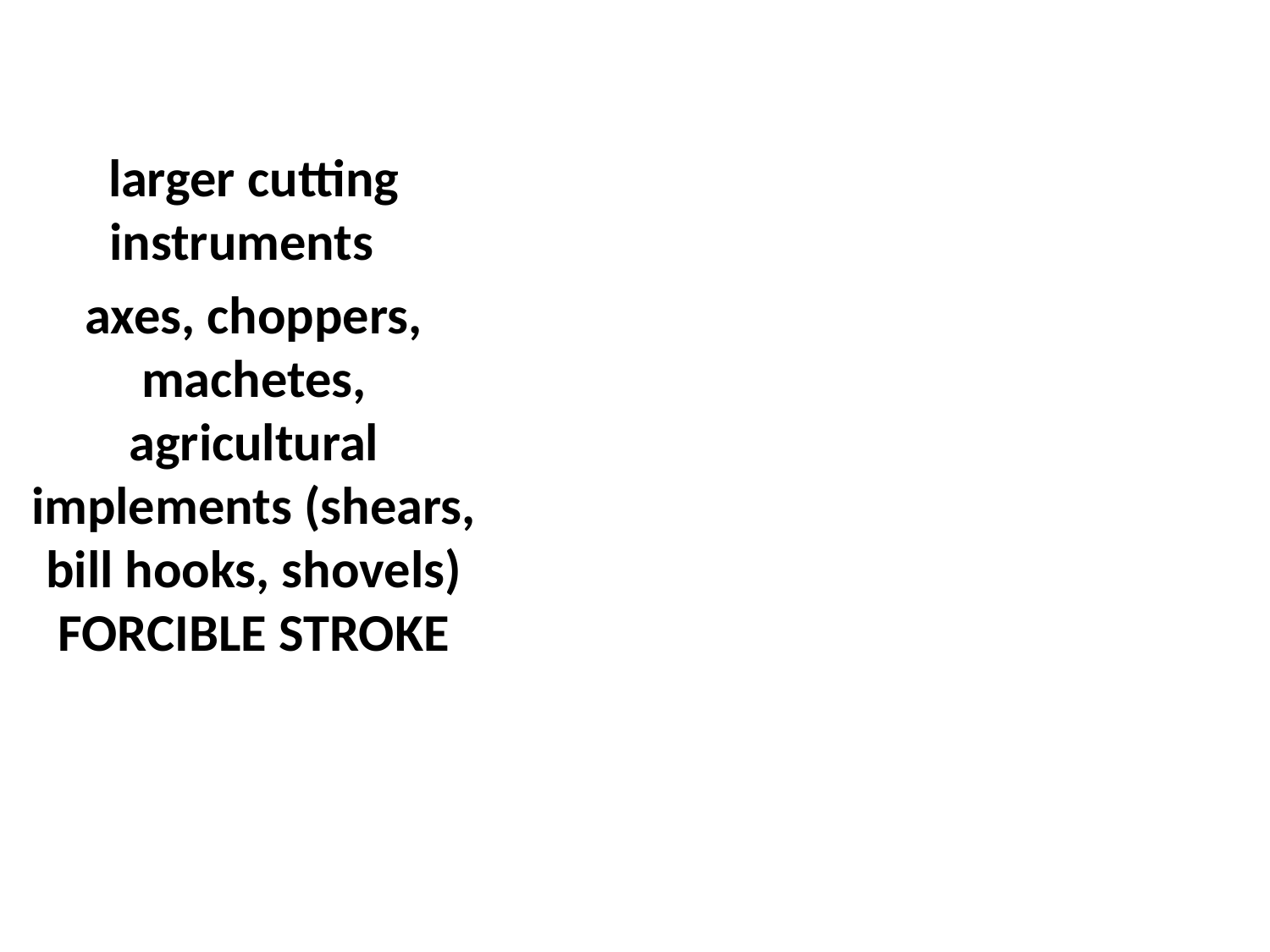

larger cutting instruments
axes, choppers, machetes, agricultural implements (shears, bill hooks, shovels) FORCIBLE STROKE